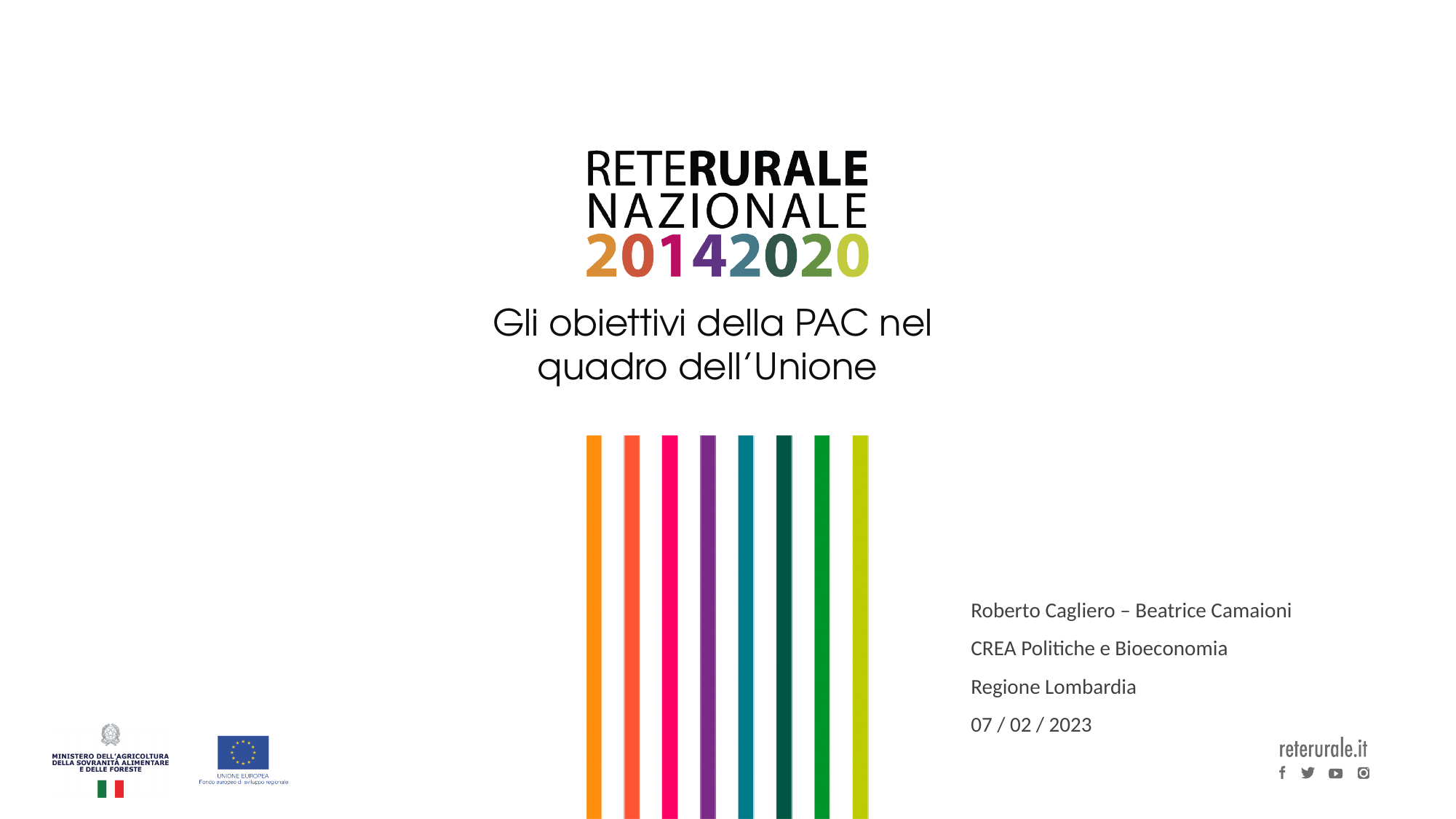

Gli obiettivi della PAC nel quadro dell’Unione
Roberto Cagliero – Beatrice Camaioni
CREA Politiche e Bioeconomia
Regione Lombardia
07 / 02 / 2023